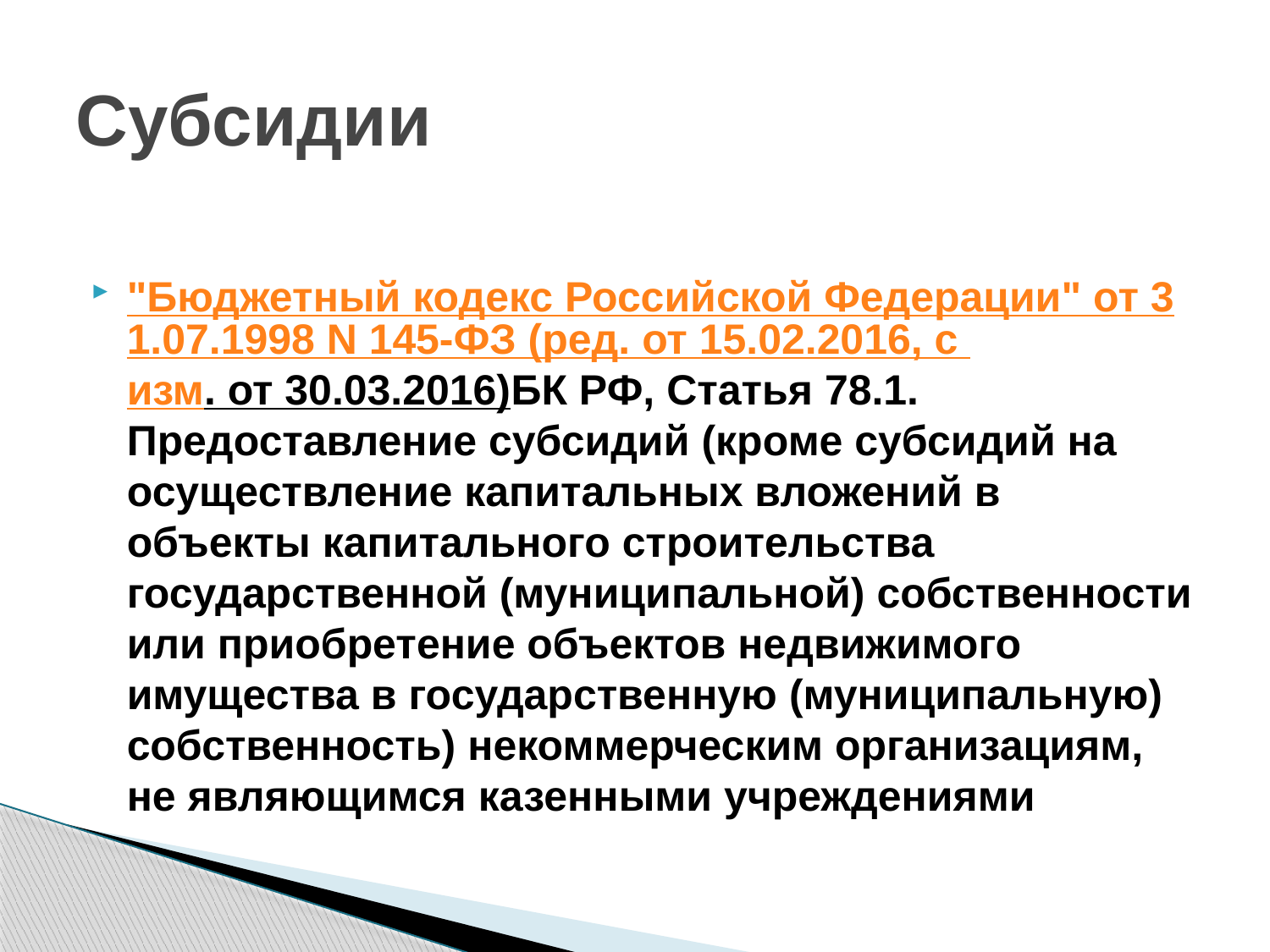

# Субсидии

"Бюджетный кодекс Российской Федерации" от 31.07.1998 N 145-ФЗ (ред. от 15.02.2016, с изм. от 30.03.2016)БК РФ, Статья 78.1. Предоставление субсидий (кроме субсидий на осуществление капитальных вложений в объекты капитального строительства государственной (муниципальной) собственности или приобретение объектов недвижимого имущества в государственную (муниципальную) собственность) некоммерческим организациям, не являющимся казенными учреждениями